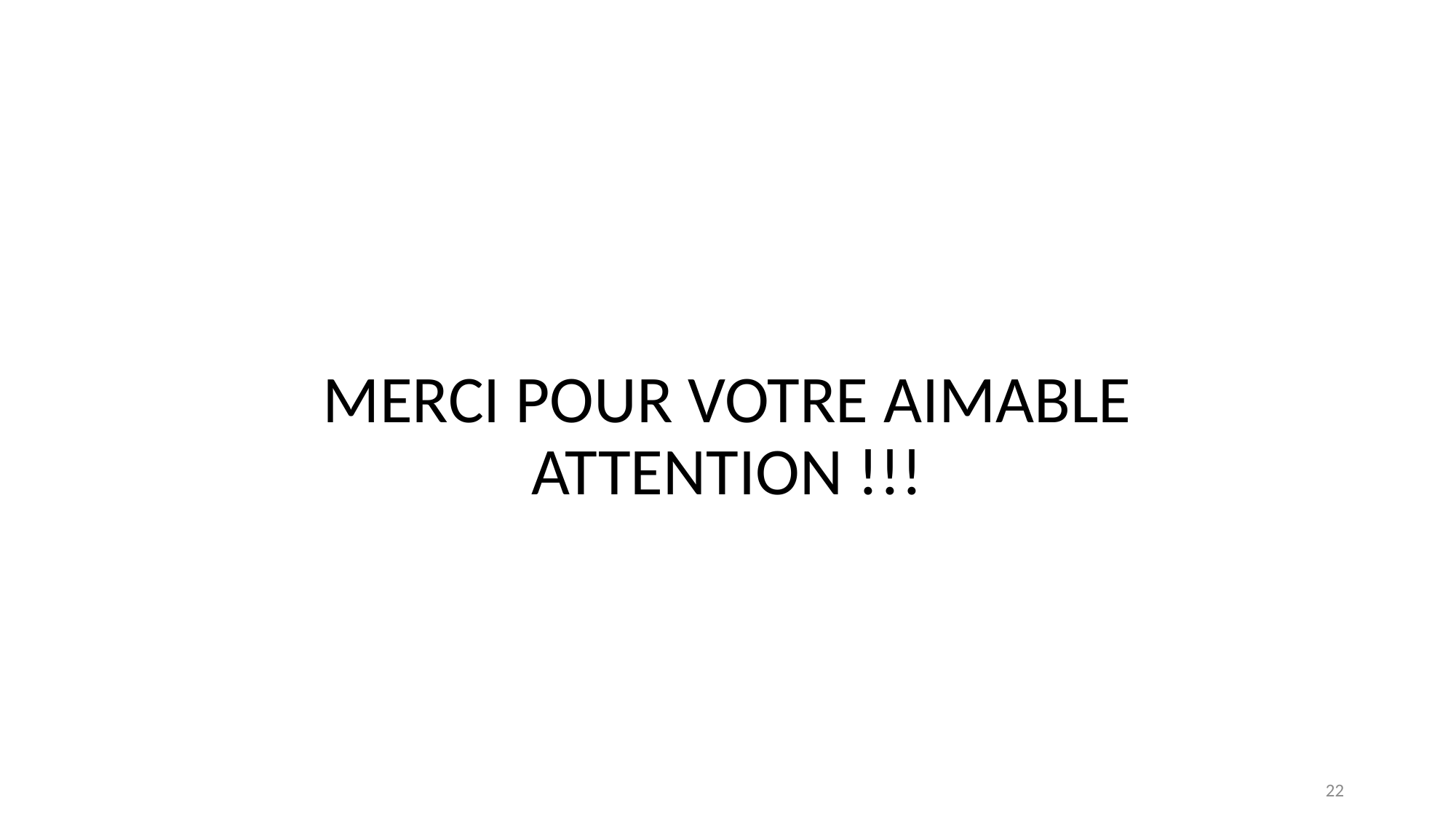

# MERCI POUR VOTRE AIMABLE ATTENTION !!!
22